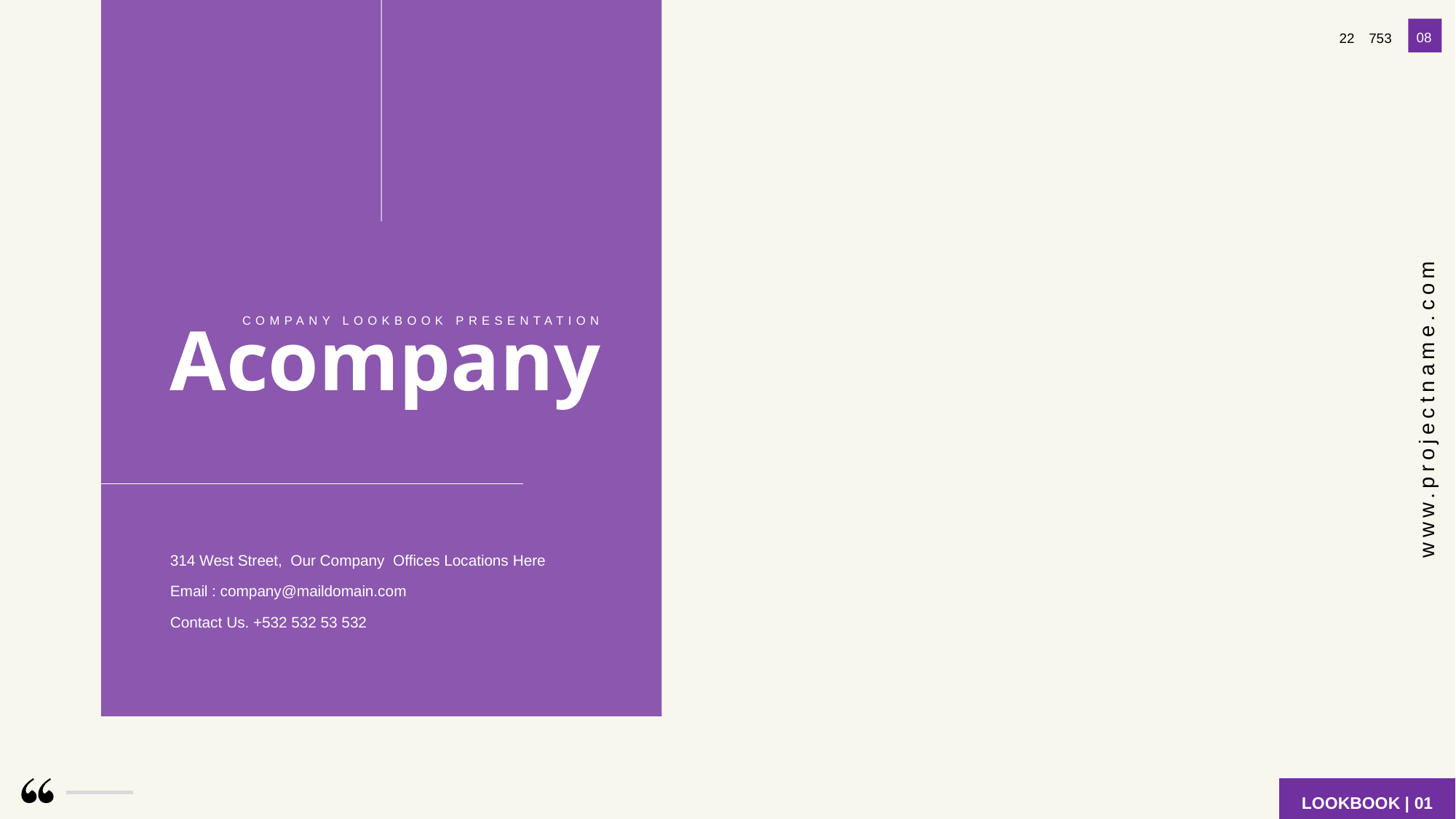

08
22
753

COMPANY LOOKBOOK PRESENTATION
Acompany
www.projectname.com
314 West Street,  Our Company  Offices Locations Here
Email : company@maildomain.com
Contact Us. +532 532 53 532

LOOKBOOK | 01